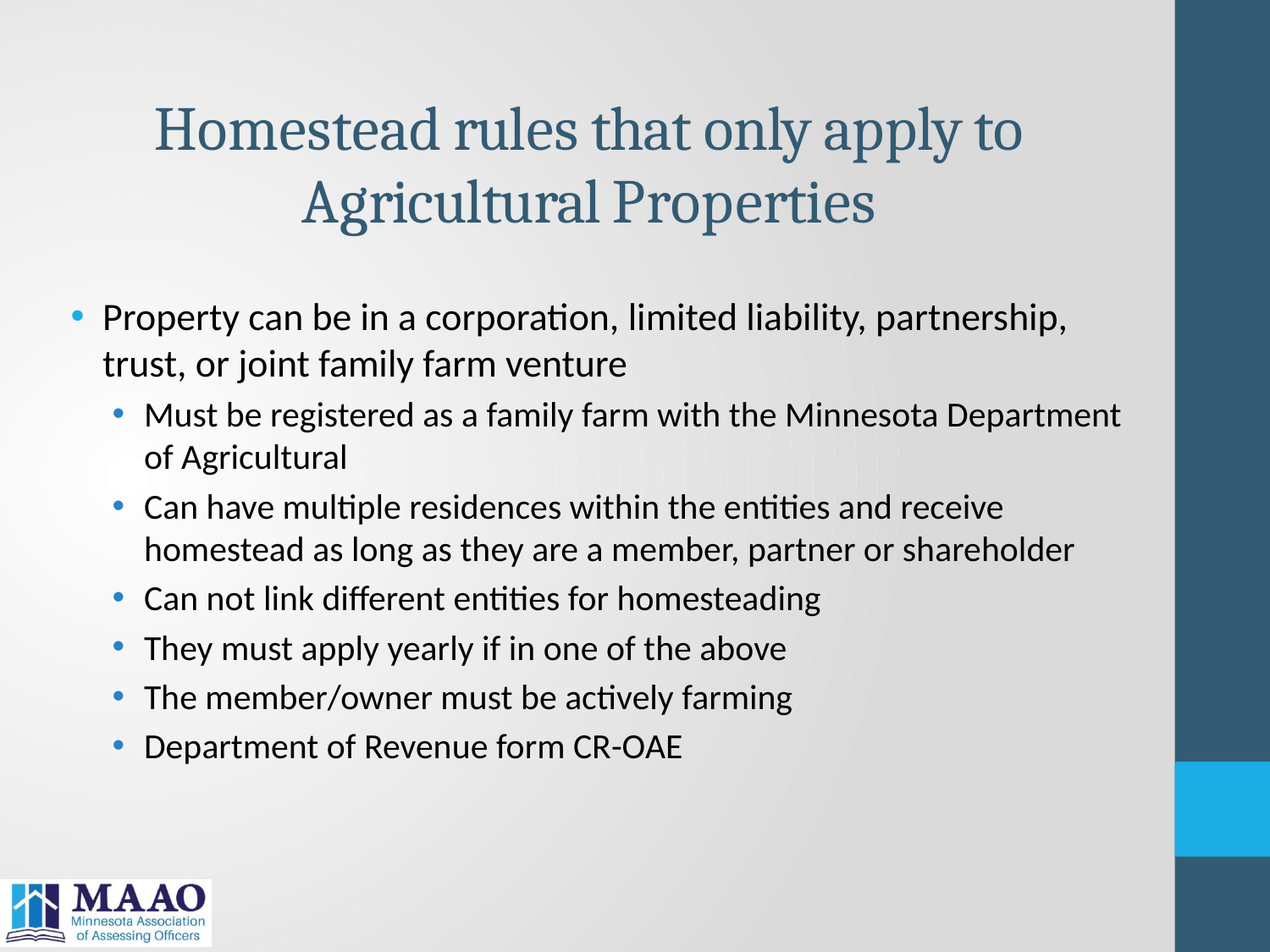

Homestead rules that only apply to Agricultural Properties
Property can be in a corporation, limited liability, partnership, trust, or joint family farm venture
Must be registered as a family farm with the Minnesota Department of Agricultural
Can have multiple residences within the entities and receive homestead as long as they are a member, partner or shareholder
Can not link different entities for homesteading
They must apply yearly if in one of the above
The member/owner must be actively farming
Department of Revenue form CR-OAE